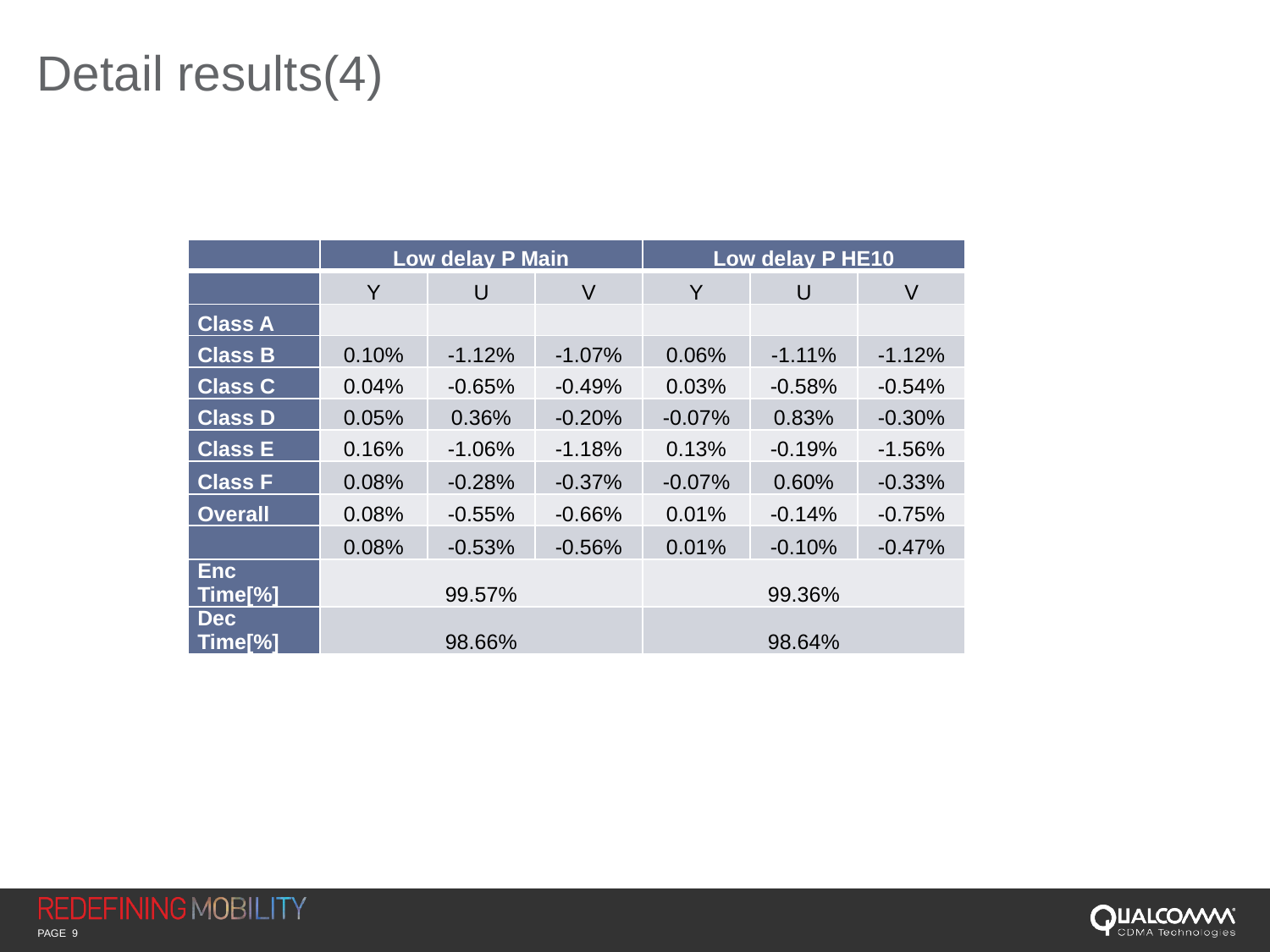

# Detail results(4)
|  | Low delay P Main |  |  | Low delay P HE10 |  |  |
| --- | --- | --- | --- | --- | --- | --- |
|  | Y | U | V | Y | U | V |
| Class A |  |  |  |  |  |  |
| Class B | 0.10% | -1.12% | -1.07% | 0.06% | -1.11% | -1.12% |
| Class C | 0.04% | -0.65% | -0.49% | 0.03% | -0.58% | -0.54% |
| Class D | 0.05% | 0.36% | -0.20% | -0.07% | 0.83% | -0.30% |
| Class E | 0.16% | -1.06% | -1.18% | 0.13% | -0.19% | -1.56% |
| Class F | 0.08% | -0.28% | -0.37% | -0.07% | 0.60% | -0.33% |
| Overall | 0.08% | -0.55% | -0.66% | 0.01% | -0.14% | -0.75% |
|  | 0.08% | -0.53% | -0.56% | 0.01% | -0.10% | -0.47% |
| Enc Time[%] | 99.57% |  |  | 99.36% |  |  |
| Dec Time[%] | 98.66% |  |  | 98.64% |  |  |